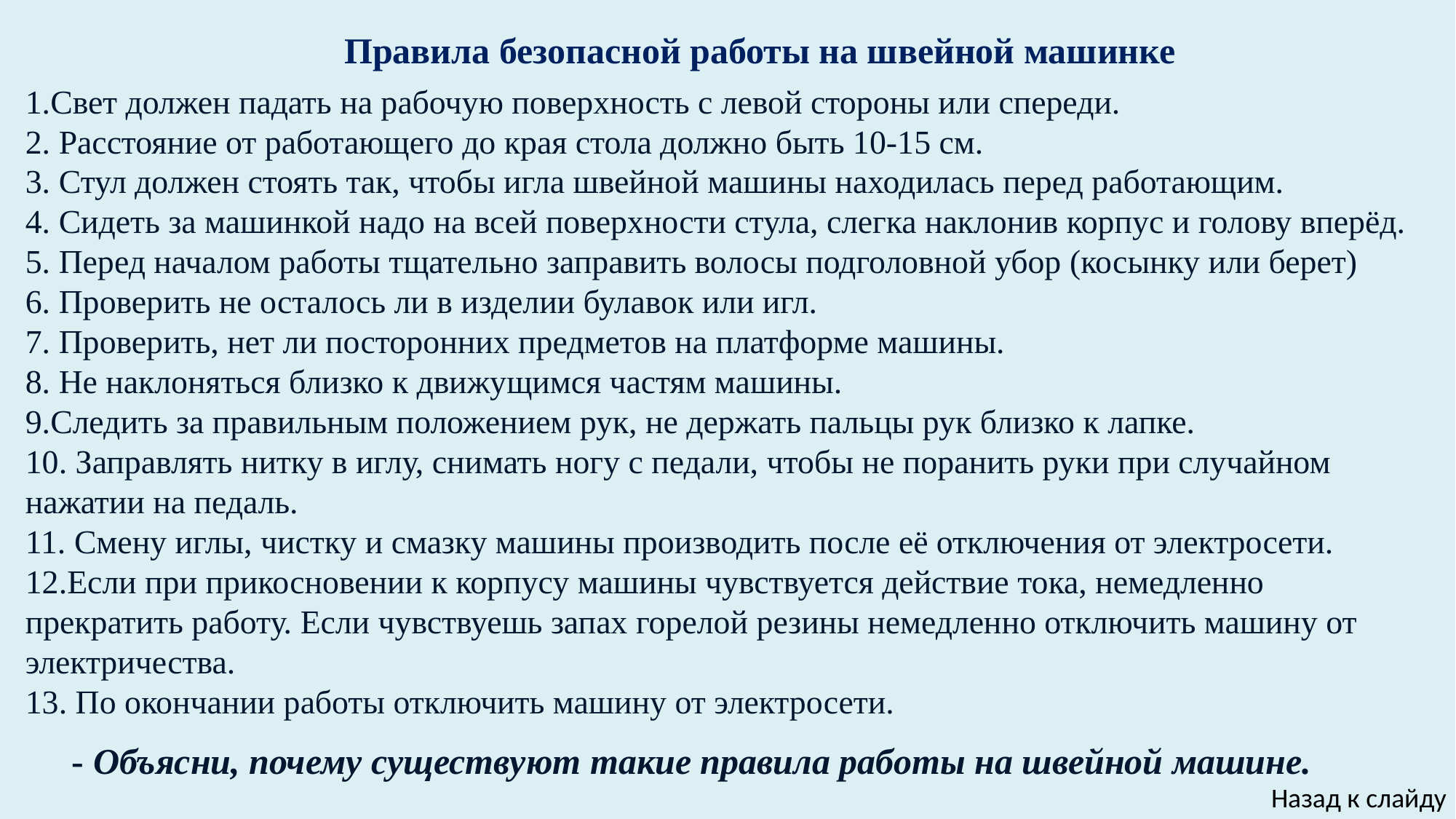

Правила безопасной работы на швейной машинке
1.Свет должен падать на рабочую поверхность с левой стороны или спереди.
2. Расстояние от работающего до края стола должно быть 10-15 см.
3. Стул должен стоять так, чтобы игла швейной машины находилась перед работающим.
4. Сидеть за машинкой надо на всей поверхности стула, слегка наклонив корпус и голову вперёд.
5. Перед началом работы тщательно заправить волосы подголовной убор (косынку или берет)
6. Проверить не осталось ли в изделии булавок или игл.
7. Проверить, нет ли посторонних предметов на платформе машины.
8. Не наклоняться близко к движущимся частям машины.
9.Следить за правильным положением рук, не держать пальцы рук близко к лапке.
10. Заправлять нитку в иглу, снимать ногу с педали, чтобы не поранить руки при случайном нажатии на педаль.
11. Смену иглы, чистку и смазку машины производить после её отключения от электросети.
12.Если при прикосновении к корпусу машины чувствуется действие тока, немедленно прекратить работу. Если чувствуешь запах горелой резины немедленно отключить машину от электричества.
13. По окончании работы отключить машину от электросети.
- Объясни, почему существуют такие правила работы на швейной машине.
Назад к слайду